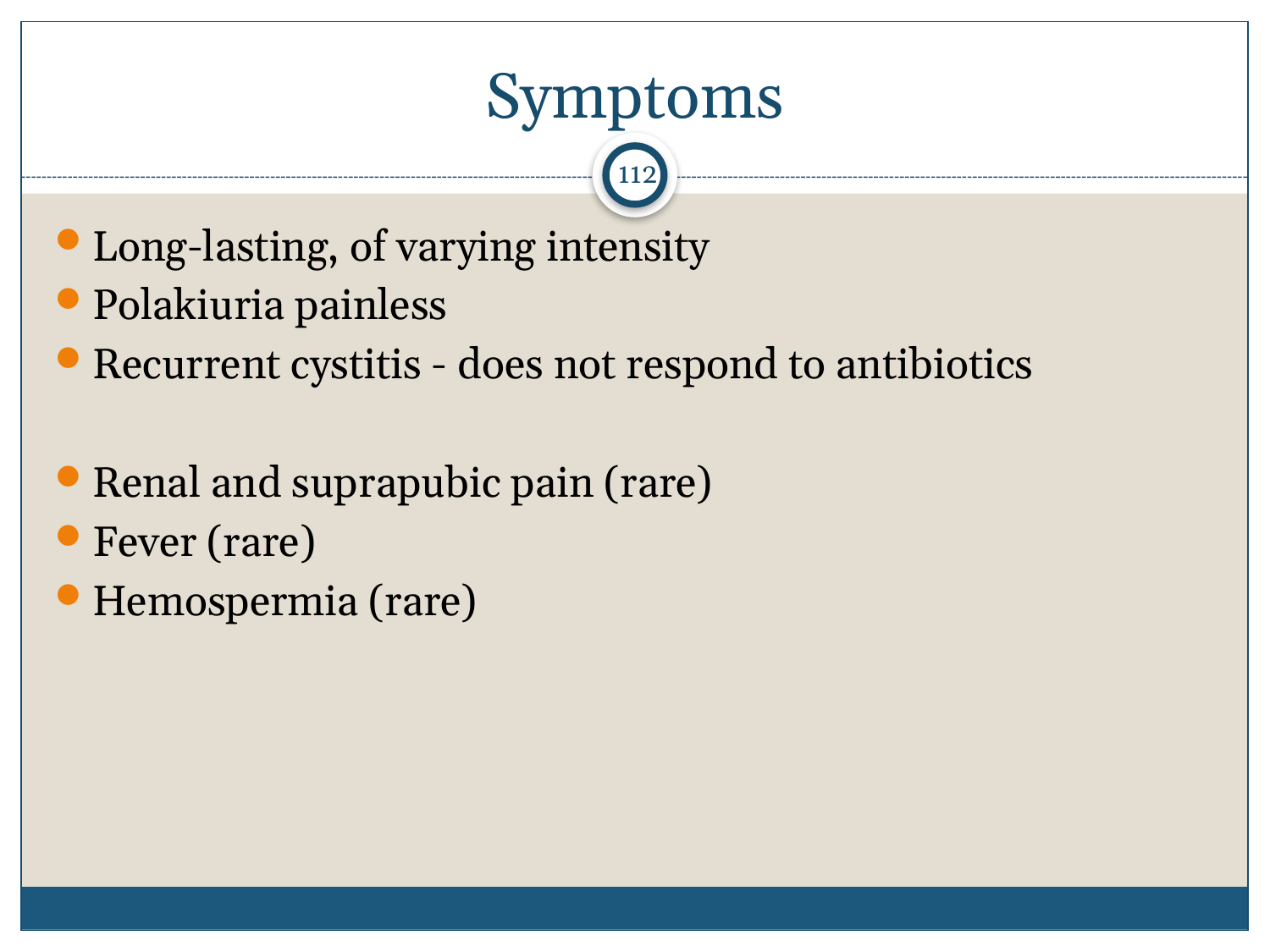

# Symptoms
112
Long-lasting, of varying intensity
Polakiuria painless
Recurrent cystitis - does not respond to antibiotics

Renal and suprapubic pain (rare)
Fever (rare)
Hemospermia (rare)